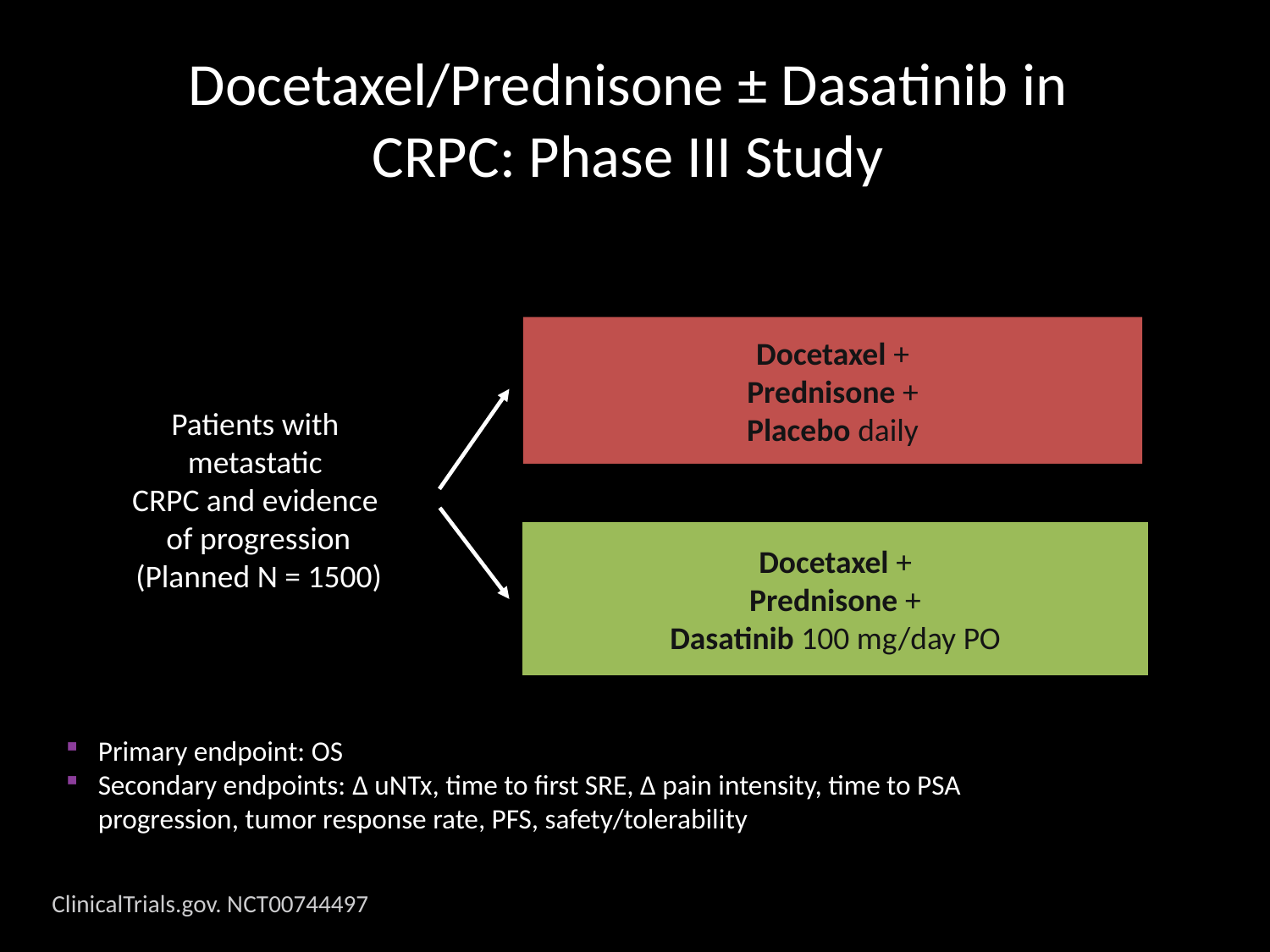

# Docetaxel/Prednisone ± Dasatinib in CRPC: Phase III Study
Docetaxel +
Prednisone +
Placebo daily
Patients with
metastatic
CRPC and evidence
of progression
(Planned N = 1500)

Docetaxel +
Prednisone +
Dasatinib 100 mg/day PO
Primary endpoint: OS
Secondary endpoints: ∆ uNTx, time to first SRE, ∆ pain intensity, time to PSA
progression, tumor response rate, PFS, safety/tolerability
ClinicalTrials.gov. NCT00744497